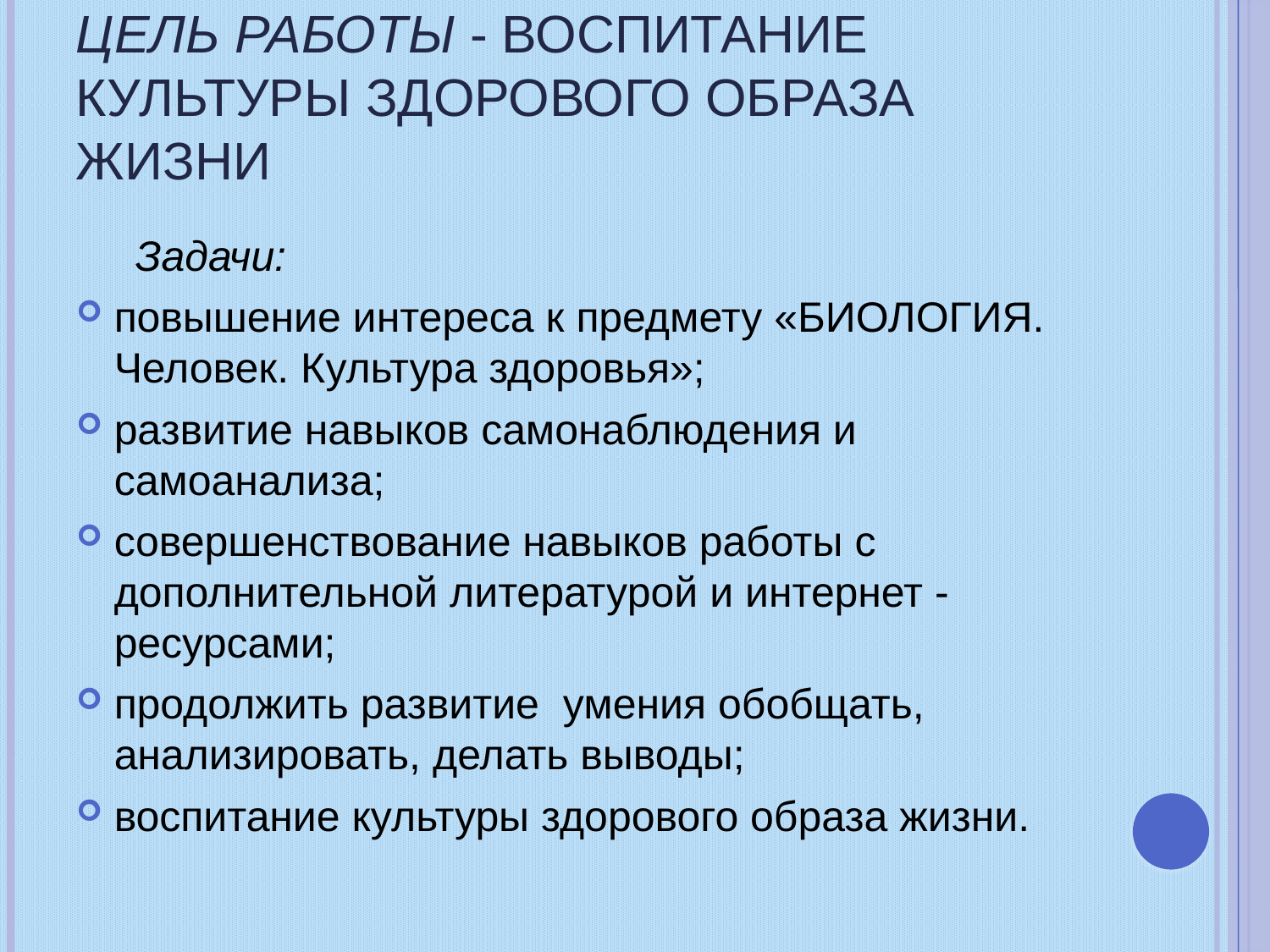

# Цель работы - воспитание культуры здорового образа жизни
     Задачи:
повышение интереса к предмету «БИОЛОГИЯ. Человек. Культура здоровья»;
развитие навыков самонаблюдения и самоанализа;
совершенствование навыков работы с дополнительной литературой и интернет - ресурсами;
продолжить развитие  умения обобщать, анализировать, делать выводы;
воспитание культуры здорового образа жизни.